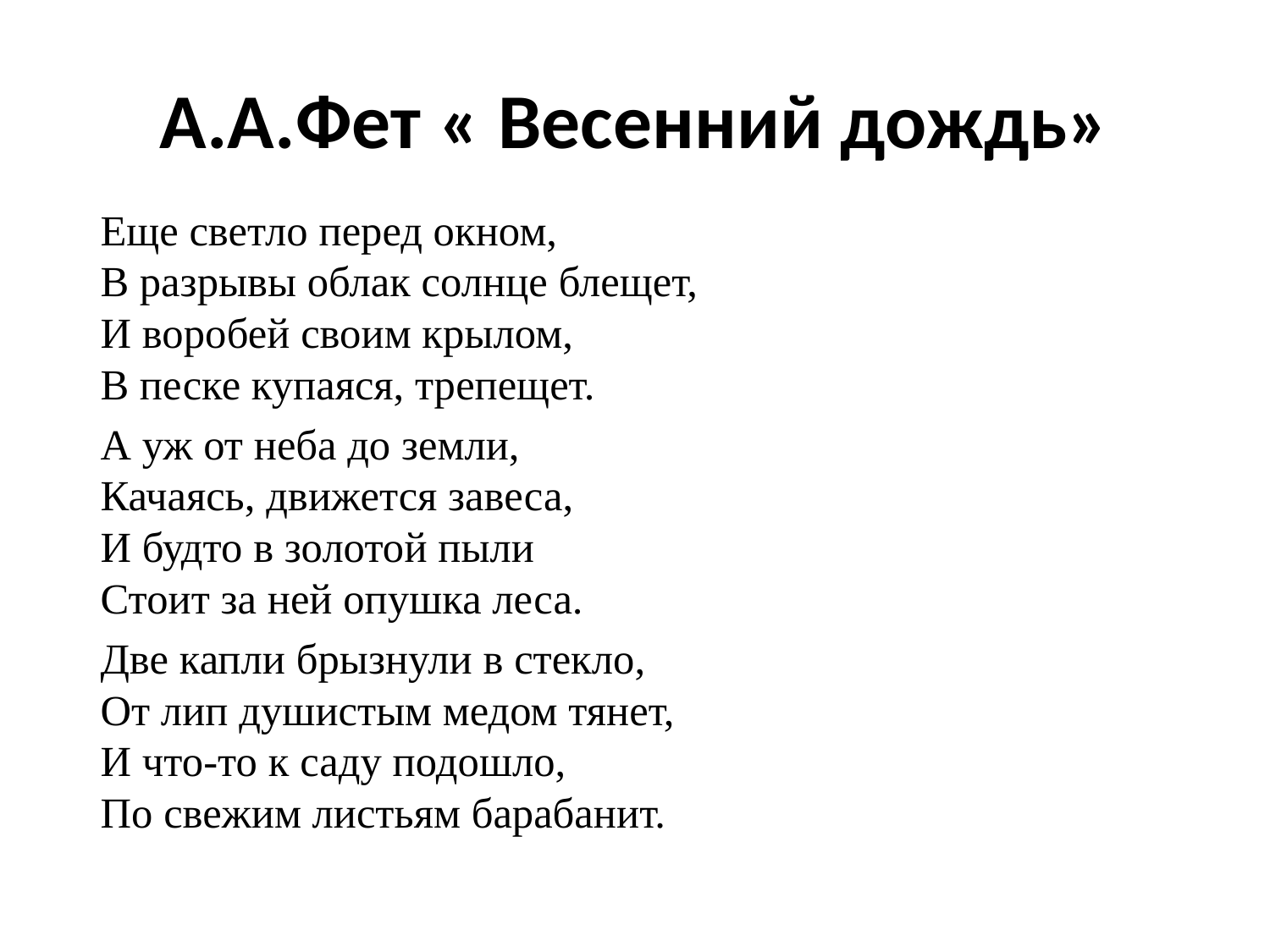

# А.А.Фет « Весенний дождь»
	Еще светло перед окном,
	В разрывы облак солнце блещет,
	И воробей своим крылом,
	В песке купаяся, трепещет.
	А уж от неба до земли,
	Качаясь, движется завеса,
	И будто в золотой пыли
	Стоит за ней опушка леса.
	Две капли брызнули в стекло,
	От лип душистым медом тянет,
	И что-то к саду подошло,
	По свежим листьям барабанит.